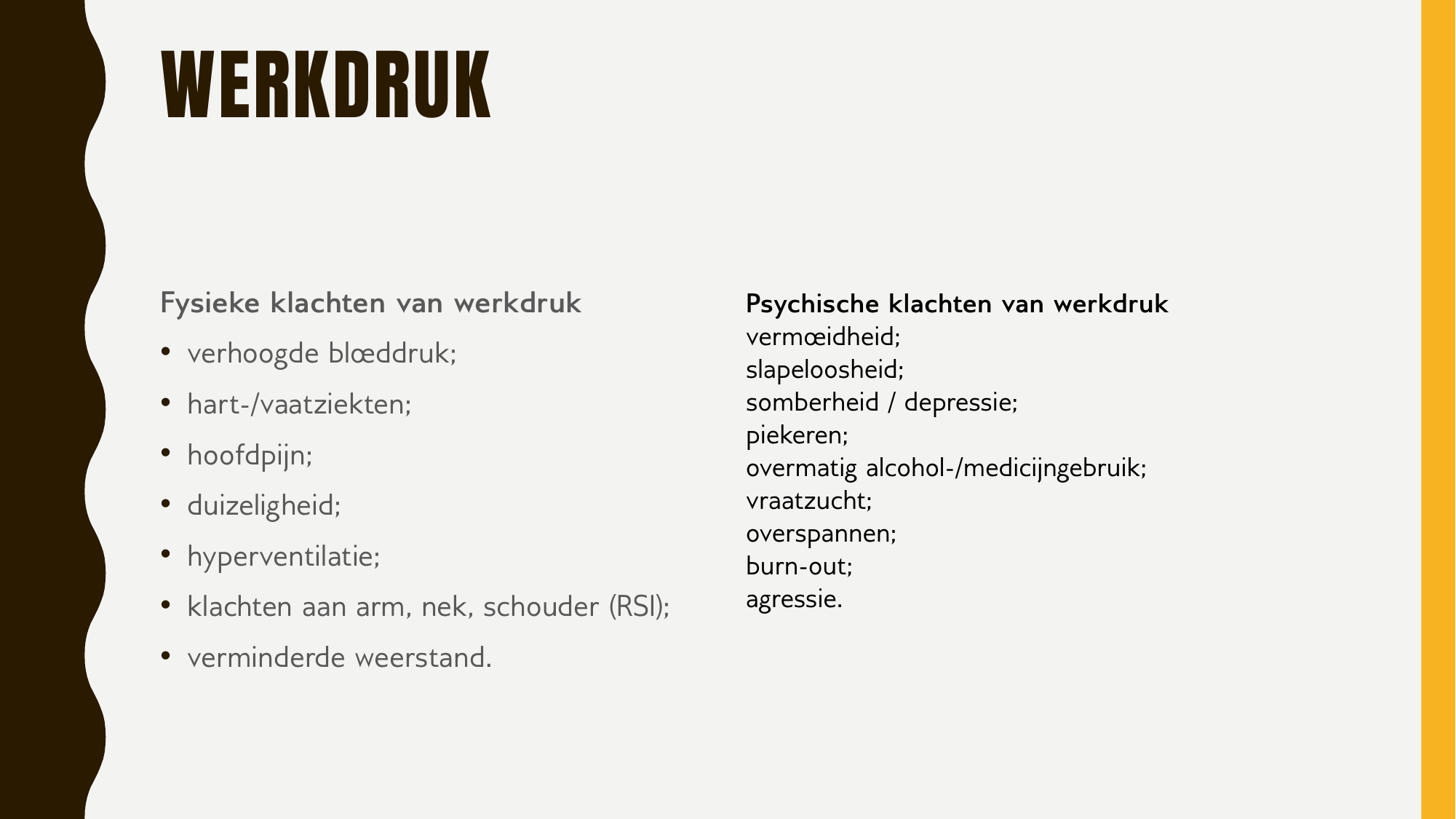

# werkdruk
Fysieke klachten van werkdruk
verhoogde bloeddruk;
hart-/vaatziekten;
hoofdpijn;
duizeligheid;
hyperventilatie;
klachten aan arm, nek, schouder (RSI);
verminderde weerstand.

Psychische klachten van werkdruk
vermoeidheid;
slapeloosheid;
somberheid / depressie;
piekeren;
overmatig alcohol-/medicijngebruik;
vraatzucht;
overspannen;
burn-out;
agressie.